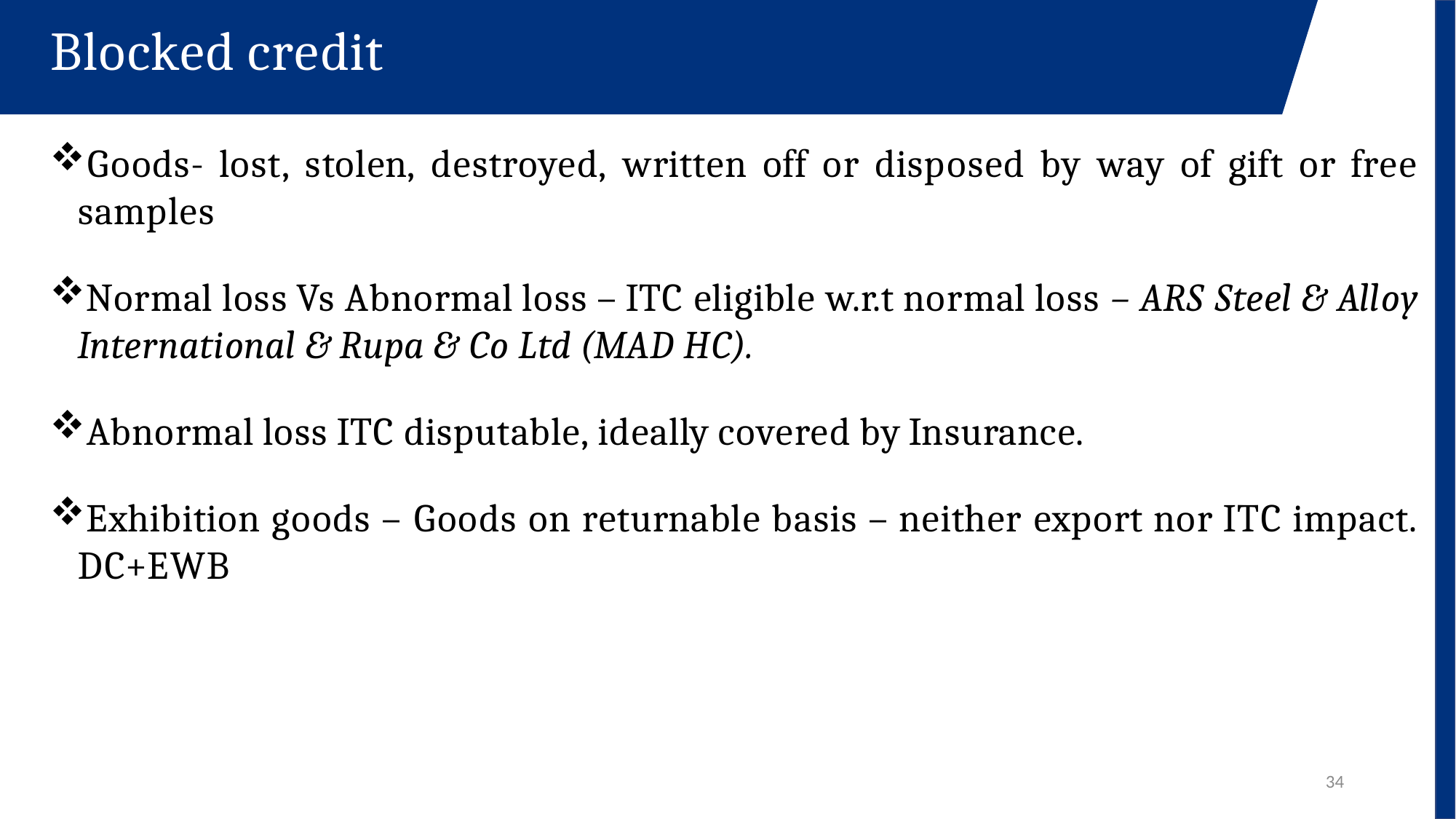

Blocked credit
Goods- lost, stolen, destroyed, written off or disposed by way of gift or free samples

Normal loss Vs Abnormal loss – ITC eligible w.r.t normal loss – ARS Steel & Alloy International & Rupa & Co Ltd (MAD HC).

Abnormal loss ITC disputable, ideally covered by Insurance.

Exhibition goods – Goods on returnable basis – neither export nor ITC impact. DC+EWB
34